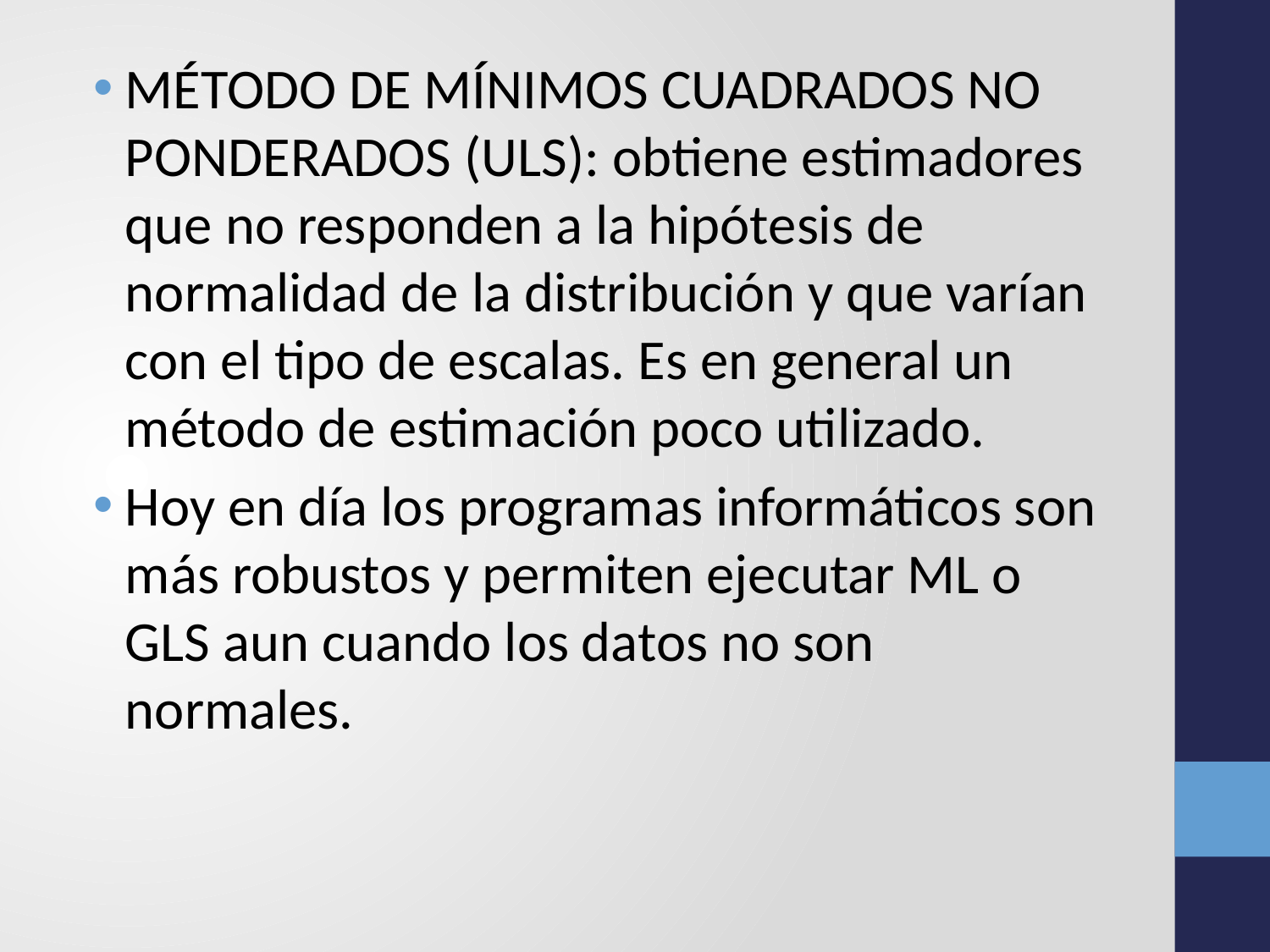

MÉTODO DE MÍNIMOS CUADRADOS NO PONDERADOS (ULS): obtiene estimadores que no responden a la hipótesis de normalidad de la distribución y que varían con el tipo de escalas. Es en general un método de estimación poco utilizado.
Hoy en día los programas informáticos son más robustos y permiten ejecutar ML o GLS aun cuando los datos no son normales.